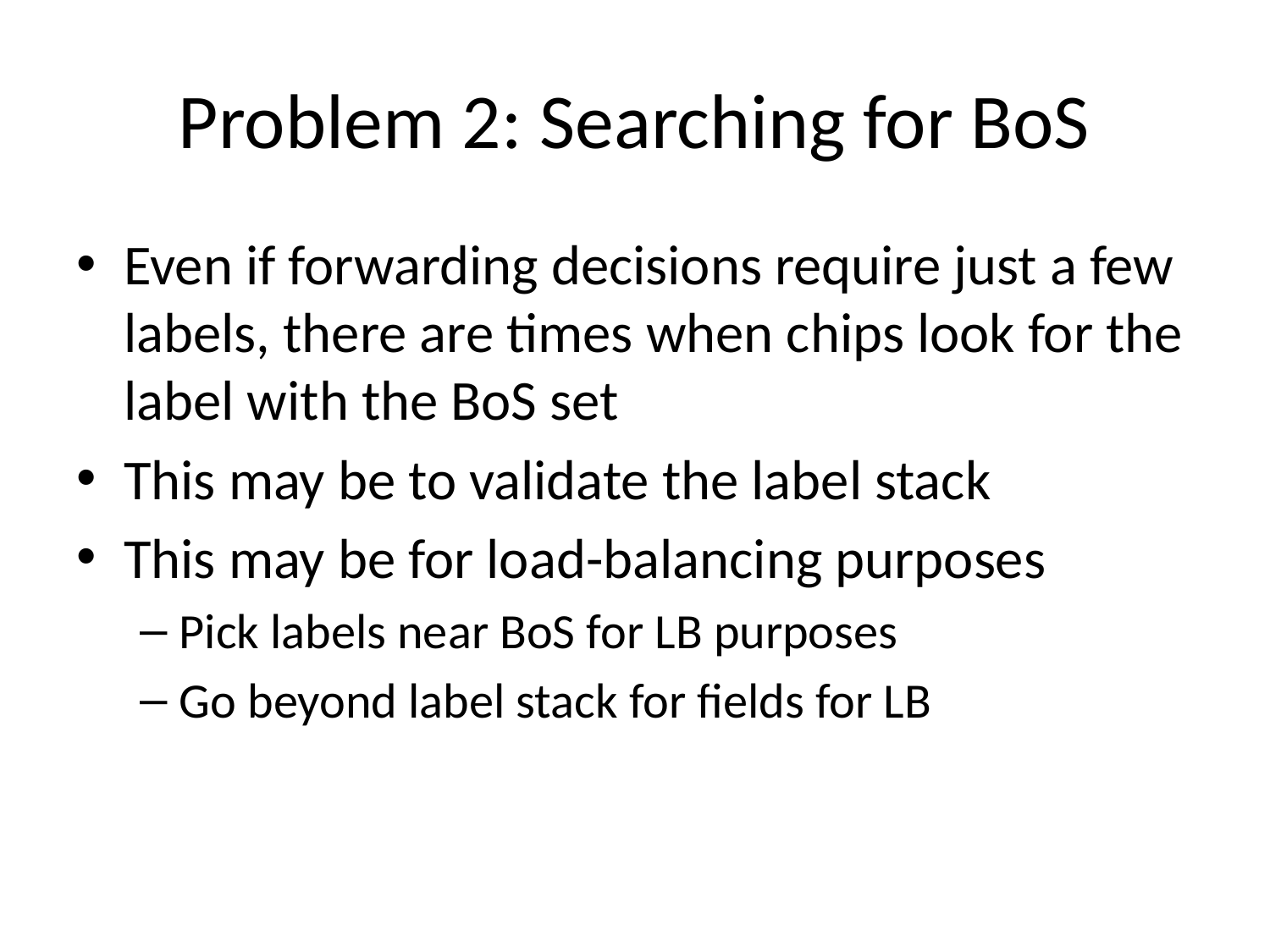

# Problem 2: Searching for BoS
Even if forwarding decisions require just a few labels, there are times when chips look for the label with the BoS set
This may be to validate the label stack
This may be for load-balancing purposes
Pick labels near BoS for LB purposes
Go beyond label stack for fields for LB